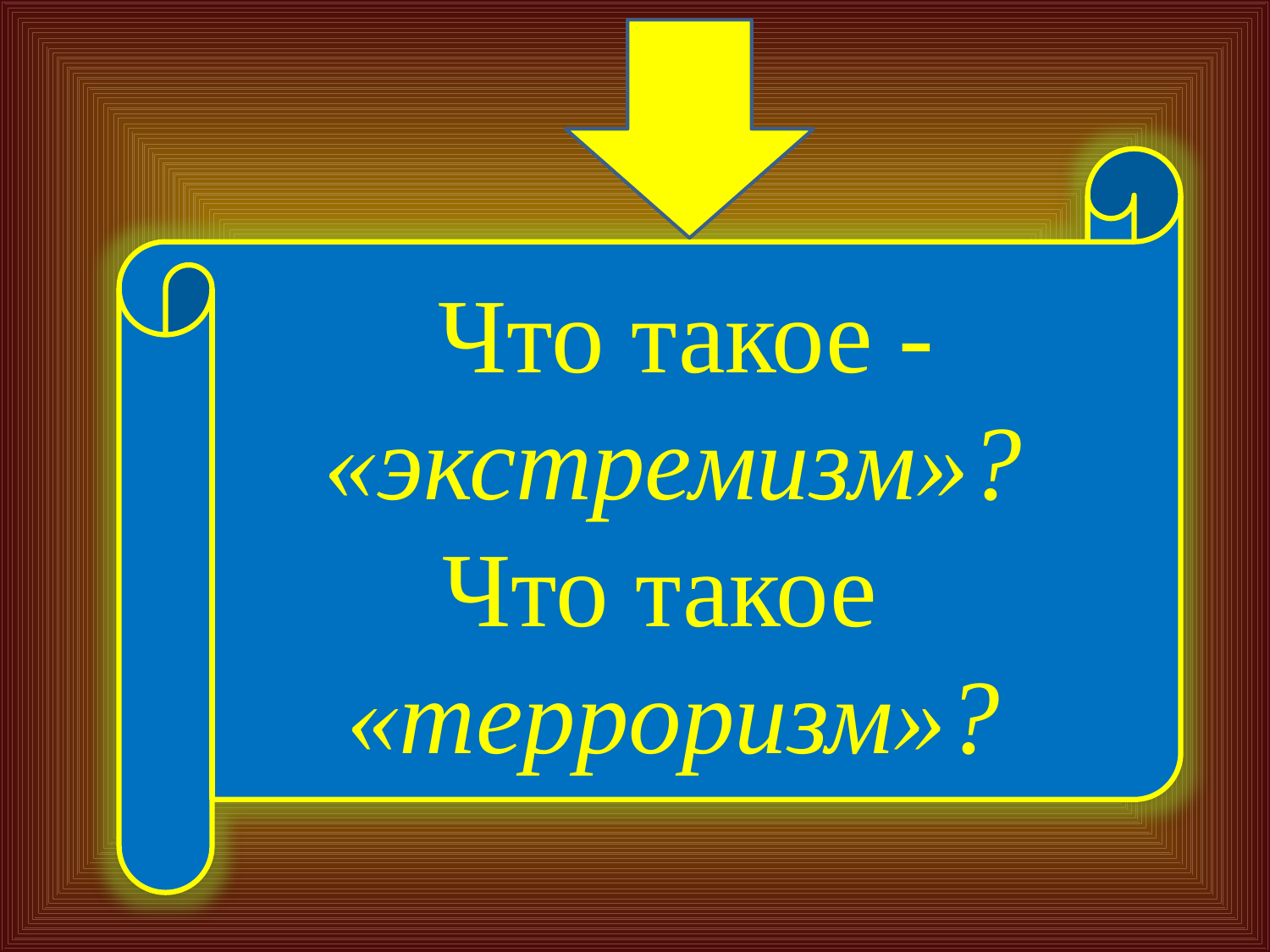

Что такое - «экстремизм»?
Что такое
«терроризм»?